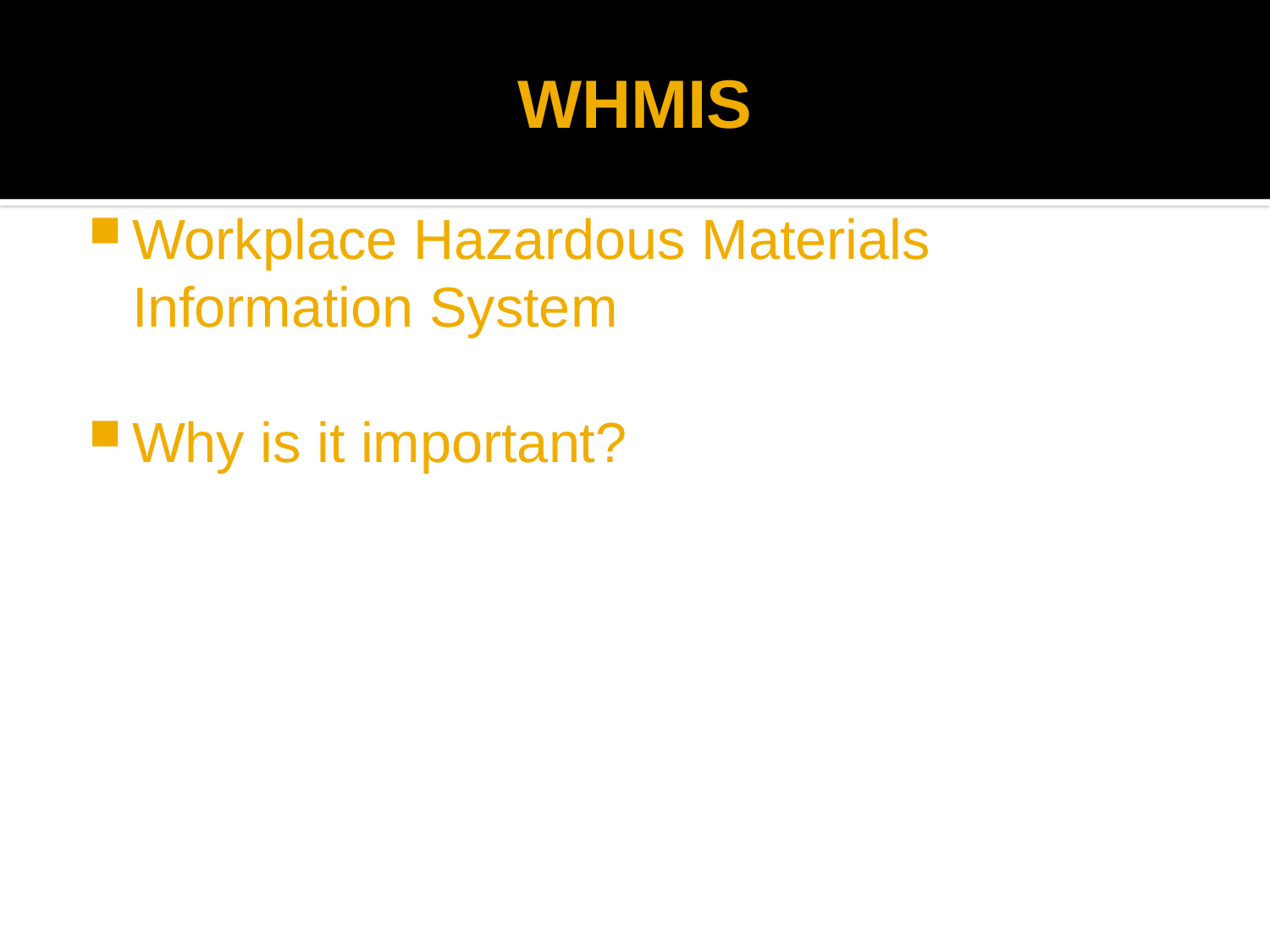

# WHMIS
Workplace Hazardous Materials Information System

Why is it important?